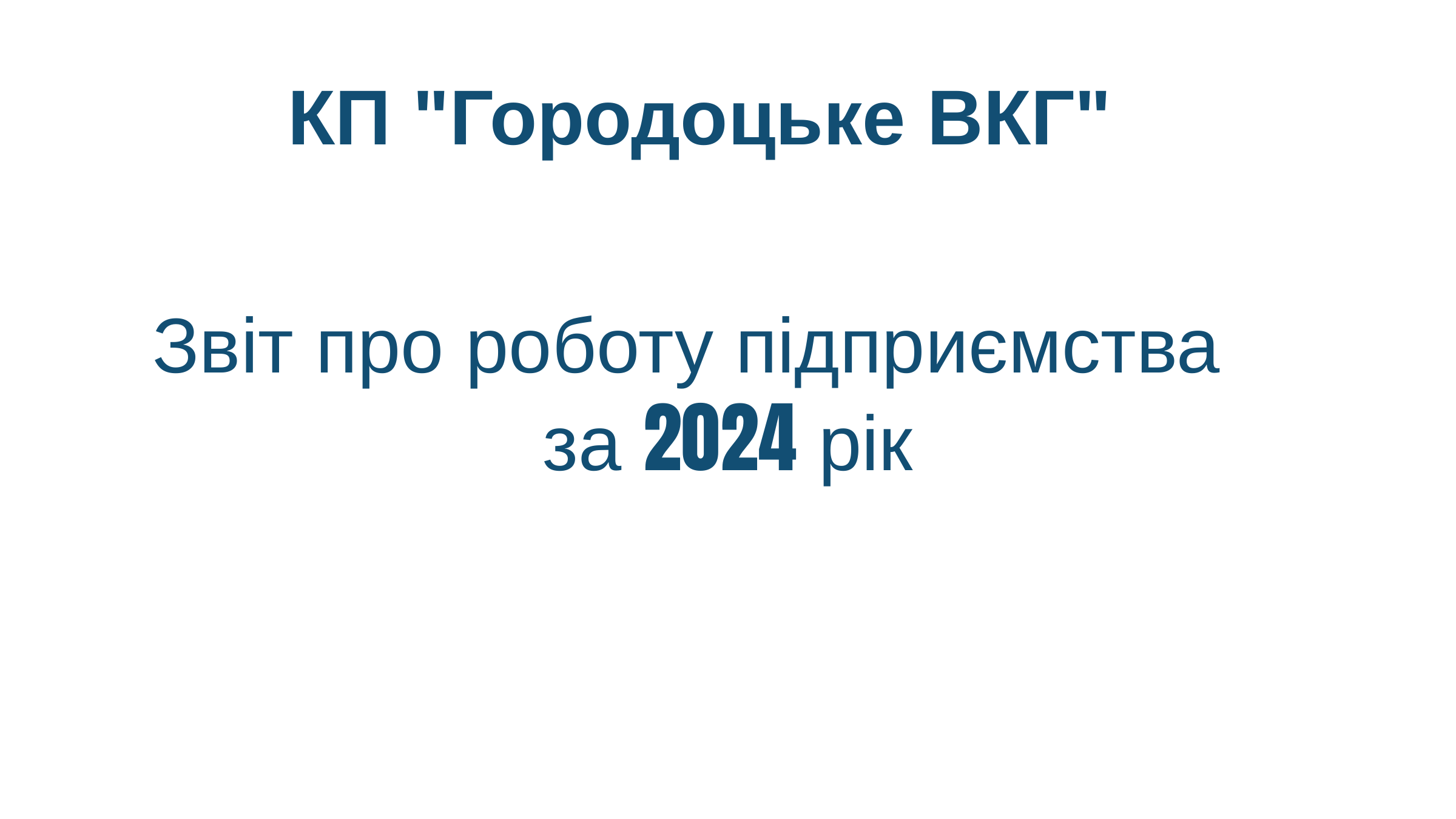

КП "Городоцьке ВКГ"

Звіт про роботу підприємства
за 2024 рік